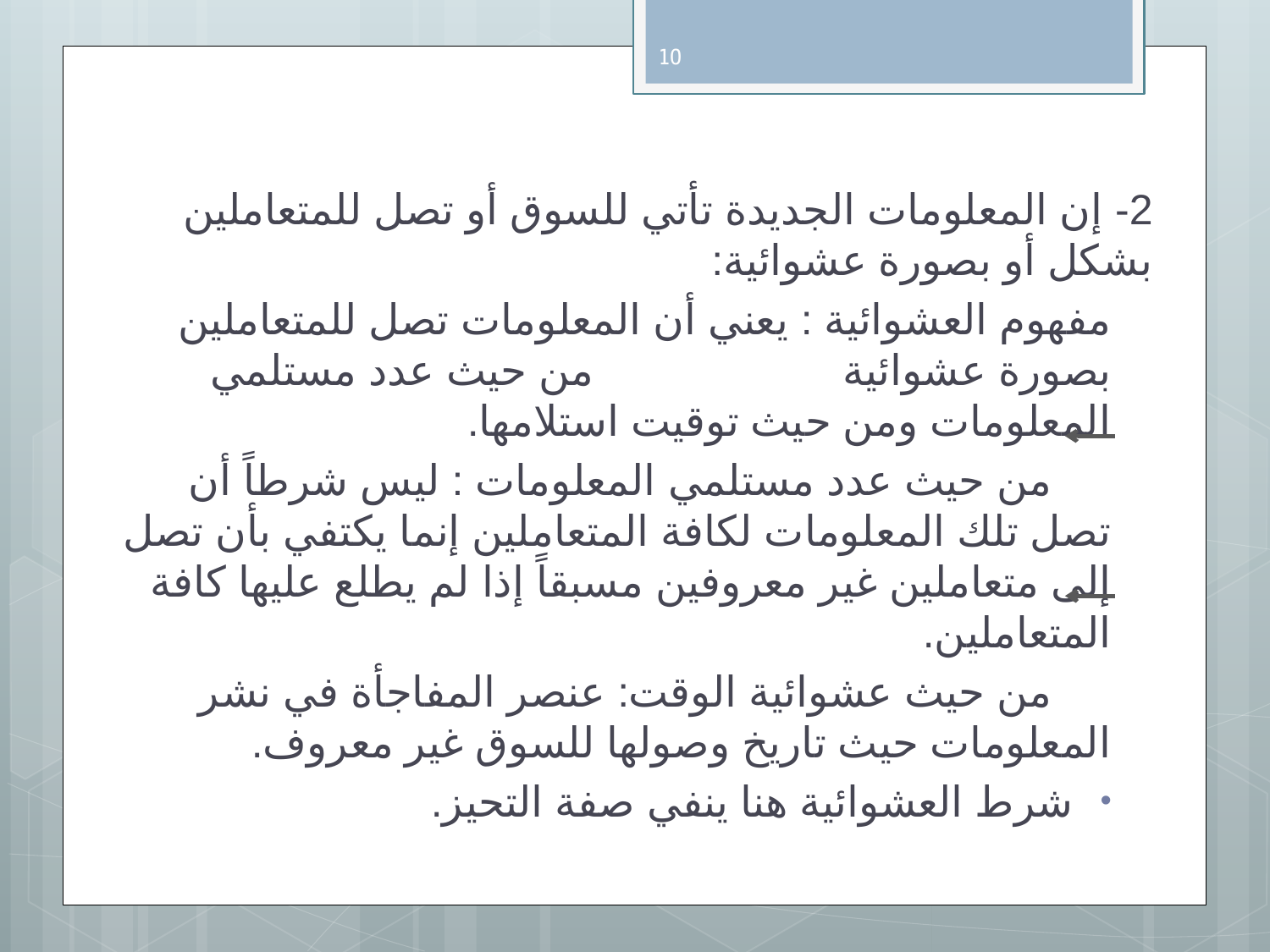

10
2- إن المعلومات الجديدة تأتي للسوق أو تصل للمتعاملين بشكل أو بصورة عشوائية:
مفهوم العشوائية : يعني أن المعلومات تصل للمتعاملين بصورة عشوائية                     من حيث عدد مستلمي المعلومات ومن حيث توقيت استلامها.
     من حيث عدد مستلمي المعلومات : ليس شرطاً أن تصل تلك المعلومات لكافة المتعاملين إنما يكتفي بأن تصل إلى متعاملين غير معروفين مسبقاً إذا لم يطلع عليها كافة المتعاملين.
     من حيث عشوائية الوقت: عنصر المفاجأة في نشر المعلومات حيث تاريخ وصولها للسوق غير معروف.
شرط العشوائية هنا ينفي صفة التحيز.